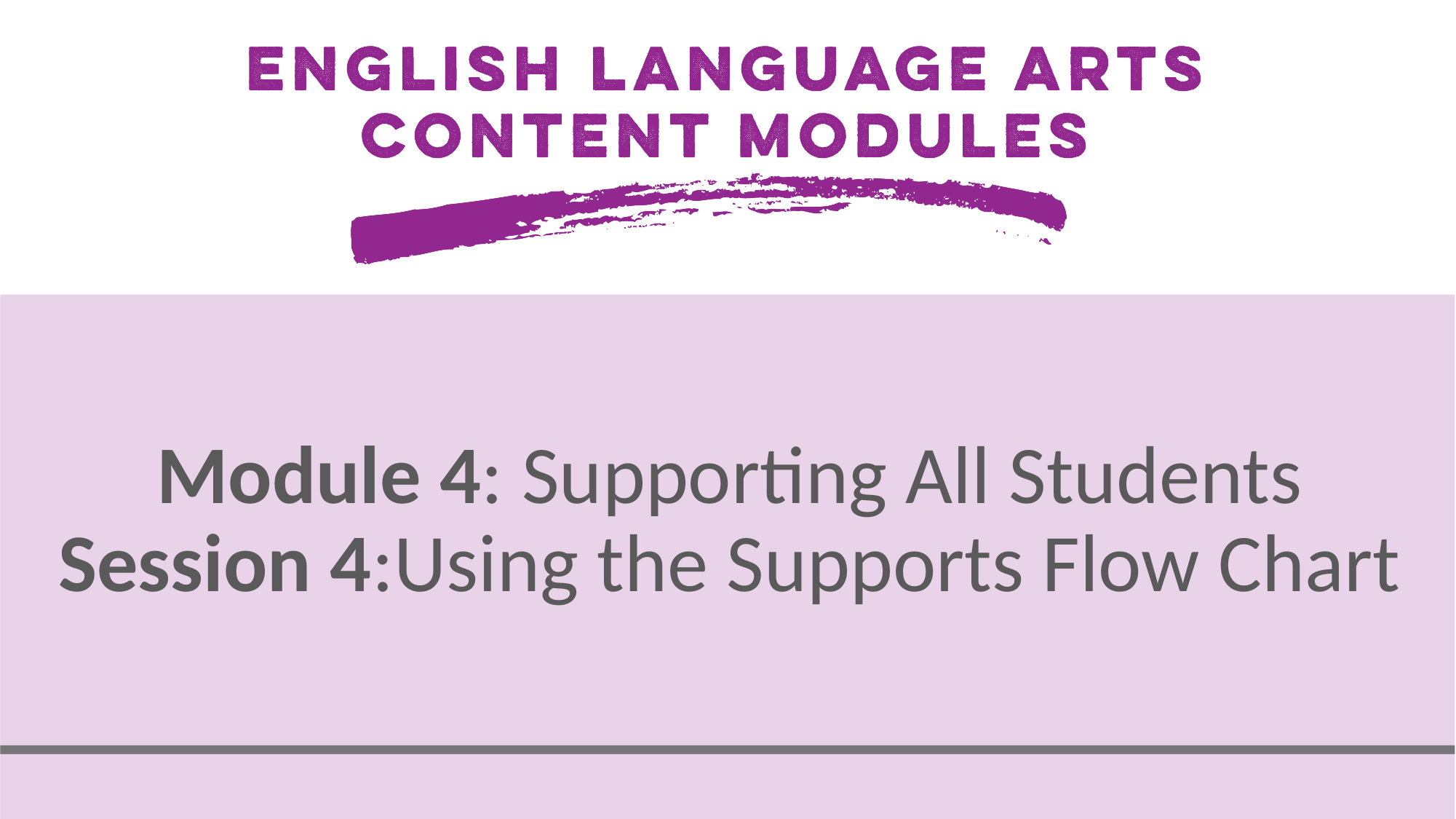

# Module 4: Supporting All Students Session 4:Using the Supports Flow Chart